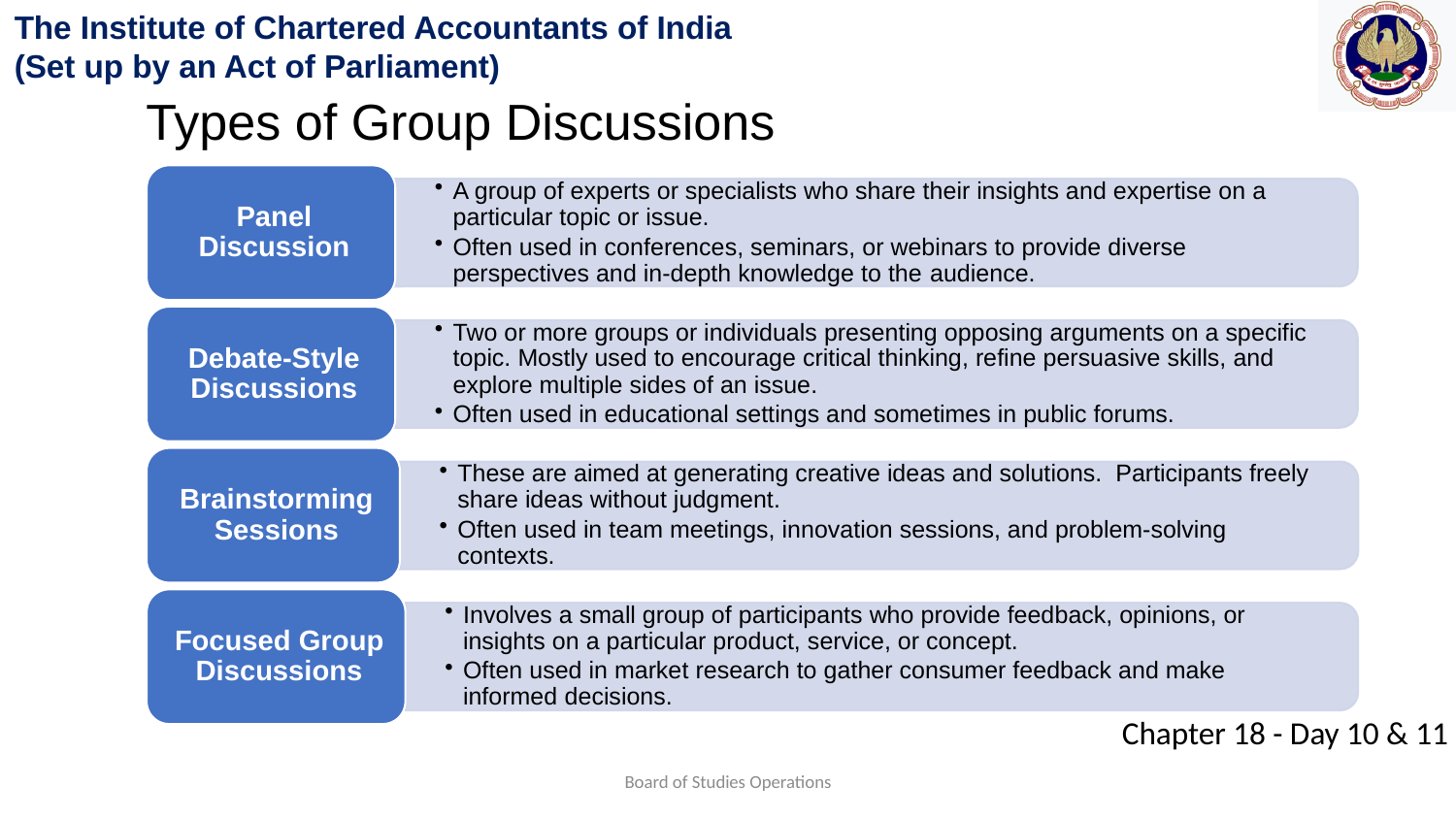

Types of Group Discussions
A group of experts or specialists who share their insights and expertise on a particular topic or issue.
Often used in conferences, seminars, or webinars to provide diverse perspectives and in-depth knowledge to the audience.
Panel Discussion
Two or more groups or individuals presenting opposing arguments on a specific topic. Mostly used to encourage critical thinking, refine persuasive skills, and explore multiple sides of an issue.
Often used in educational settings and sometimes in public forums.
Debate-Style Discussions
These are aimed at generating creative ideas and solutions.  Participants freely share ideas without judgment.
Often used in team meetings, innovation sessions, and problem-solving contexts.
Brainstorming Sessions
Involves a small group of participants who provide feedback, opinions, or insights on a particular product, service, or concept.
Often used in market research to gather consumer feedback and make informed decisions.
Focused Group Discussions
Board of Studies Operations